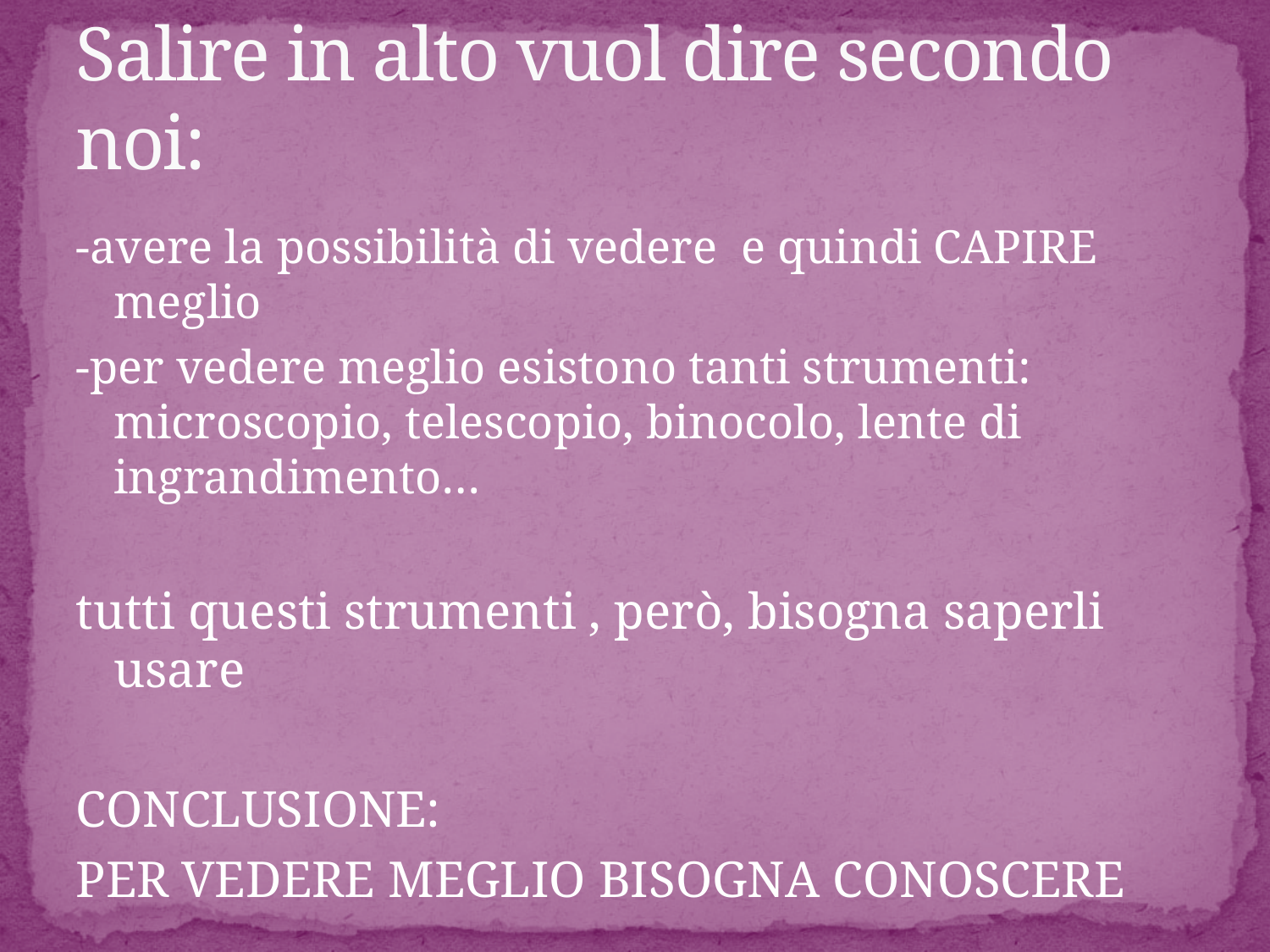

# Salire in alto vuol dire secondo noi:
-avere la possibilità di vedere  e quindi CAPIRE meglio
-per vedere meglio esistono tanti strumenti: microscopio, telescopio, binocolo, lente di ingrandimento…

tutti questi strumenti , però, bisogna saperli usare

CONCLUSIONE:
PER VEDERE MEGLIO BISOGNA CONOSCERE